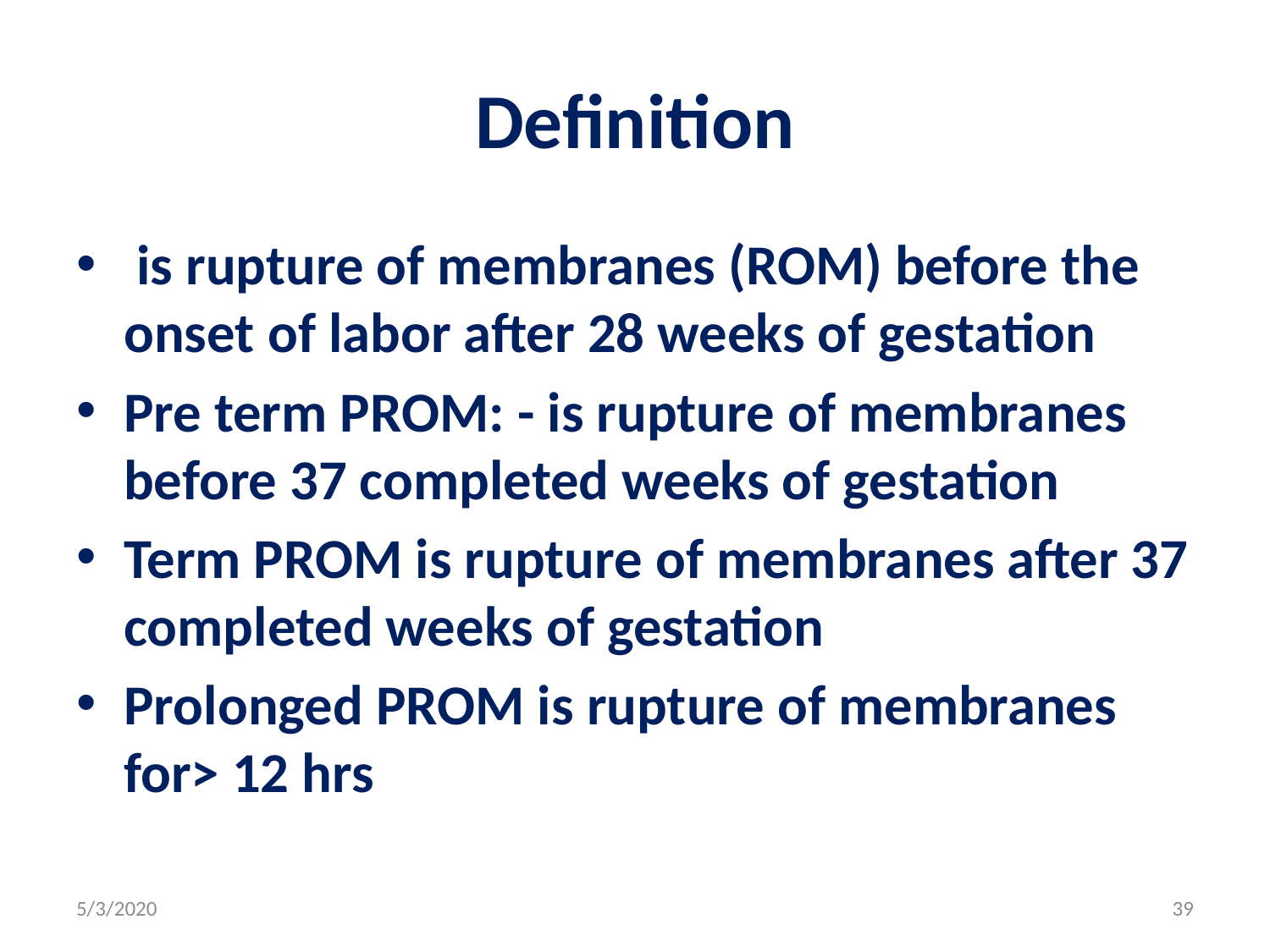

# Definition
 is rupture of membranes (ROM) before the onset of labor after 28 weeks of gestation
Pre term PROM: - is rupture of membranes before 37 completed weeks of gestation
Term PROM is rupture of membranes after 37 completed weeks of gestation
Prolonged PROM is rupture of membranes for> 12 hrs
5/3/2020
39